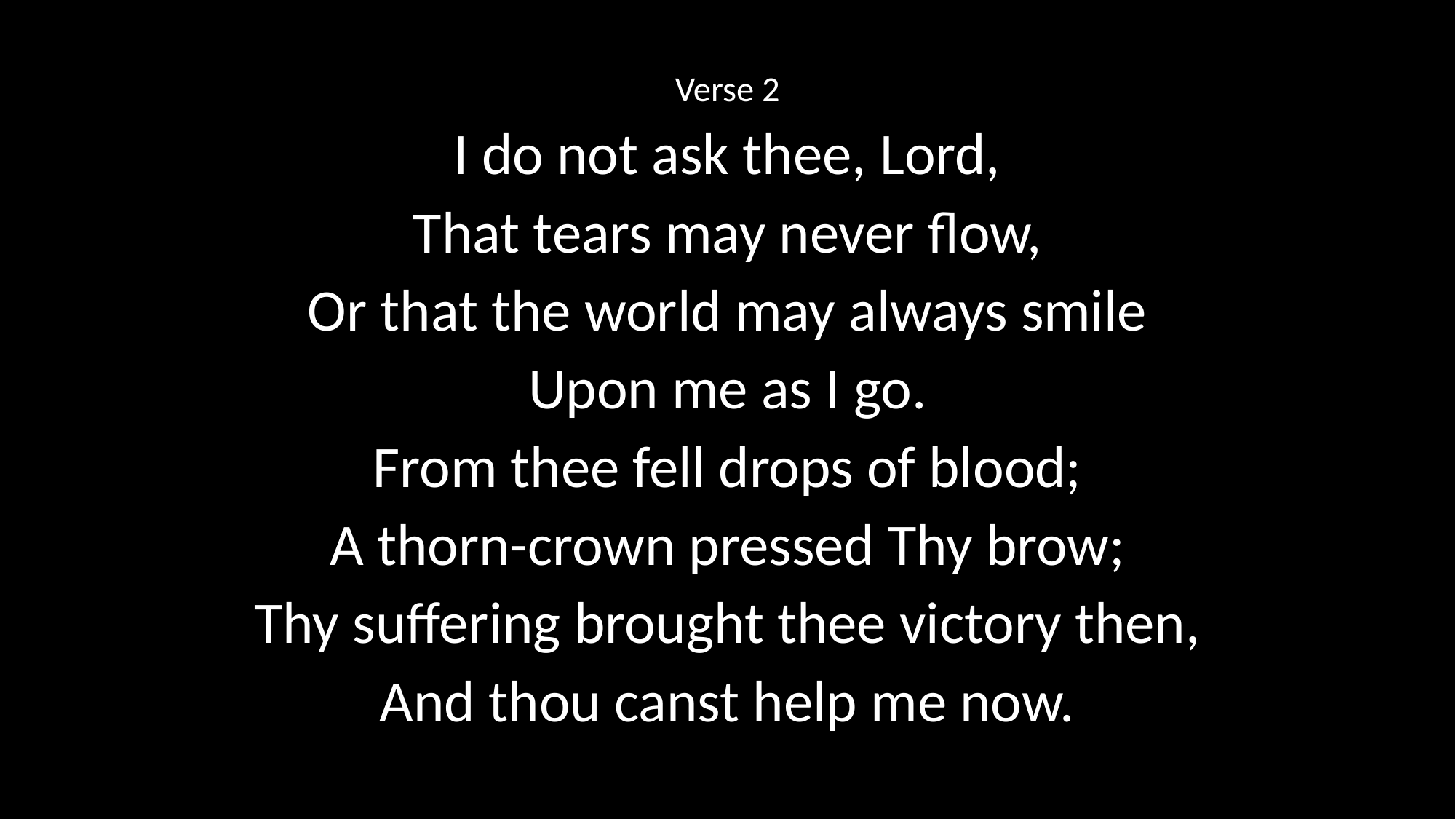

Verse 2
I do not ask thee, Lord,
That tears may never flow,
Or that the world may always smile
Upon me as I go.
From thee fell drops of blood;
A thorn-crown pressed Thy brow;
Thy suffering brought thee victory then,
And thou canst help me now.